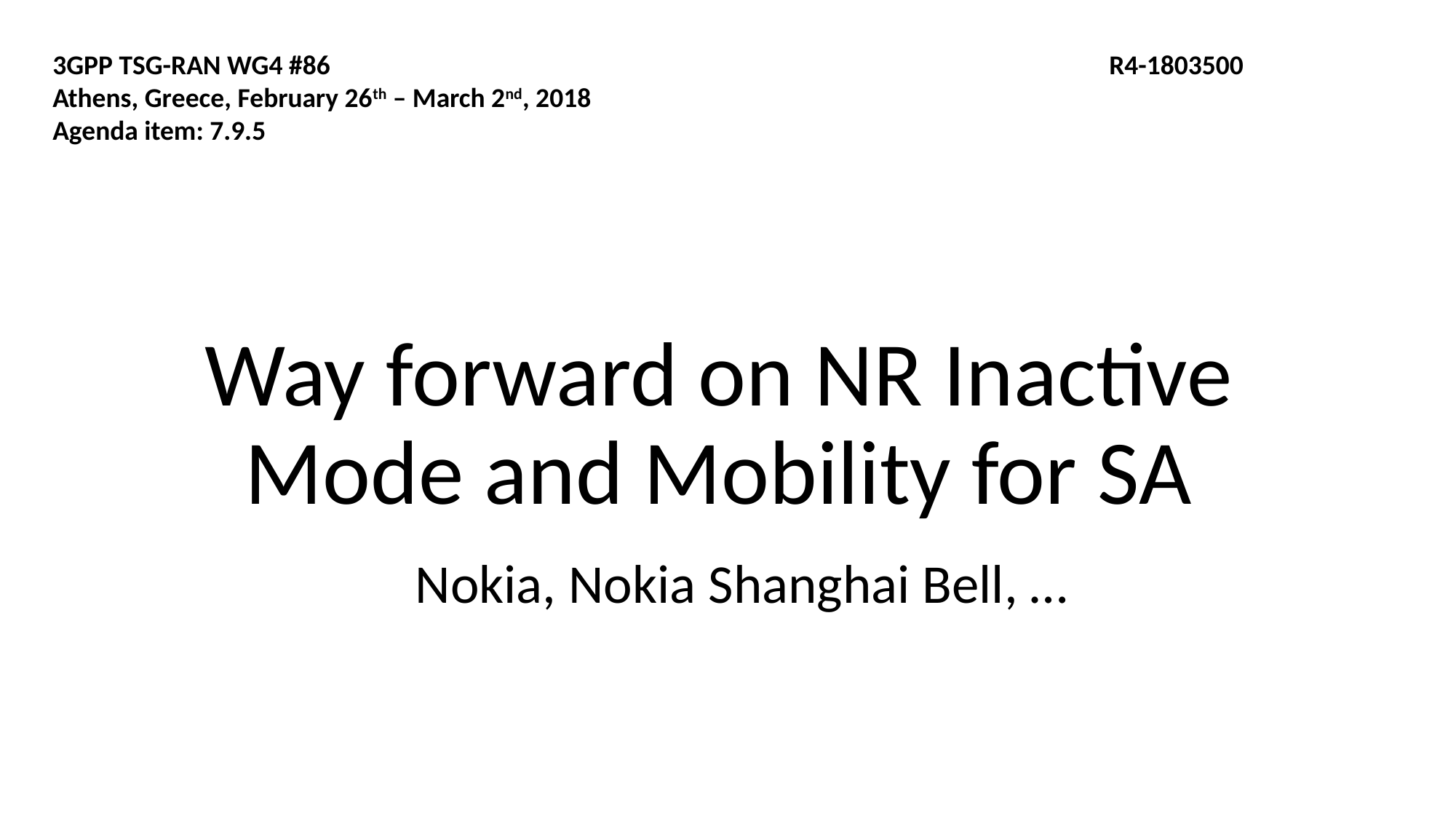

3GPP TSG-RAN WG4 #86							            R4-1803500
Athens, Greece, February 26th – March 2nd, 2018
Agenda item: 7.9.5
# Way forward on NR Inactive Mode and Mobility for SA
Nokia, Nokia Shanghai Bell, …